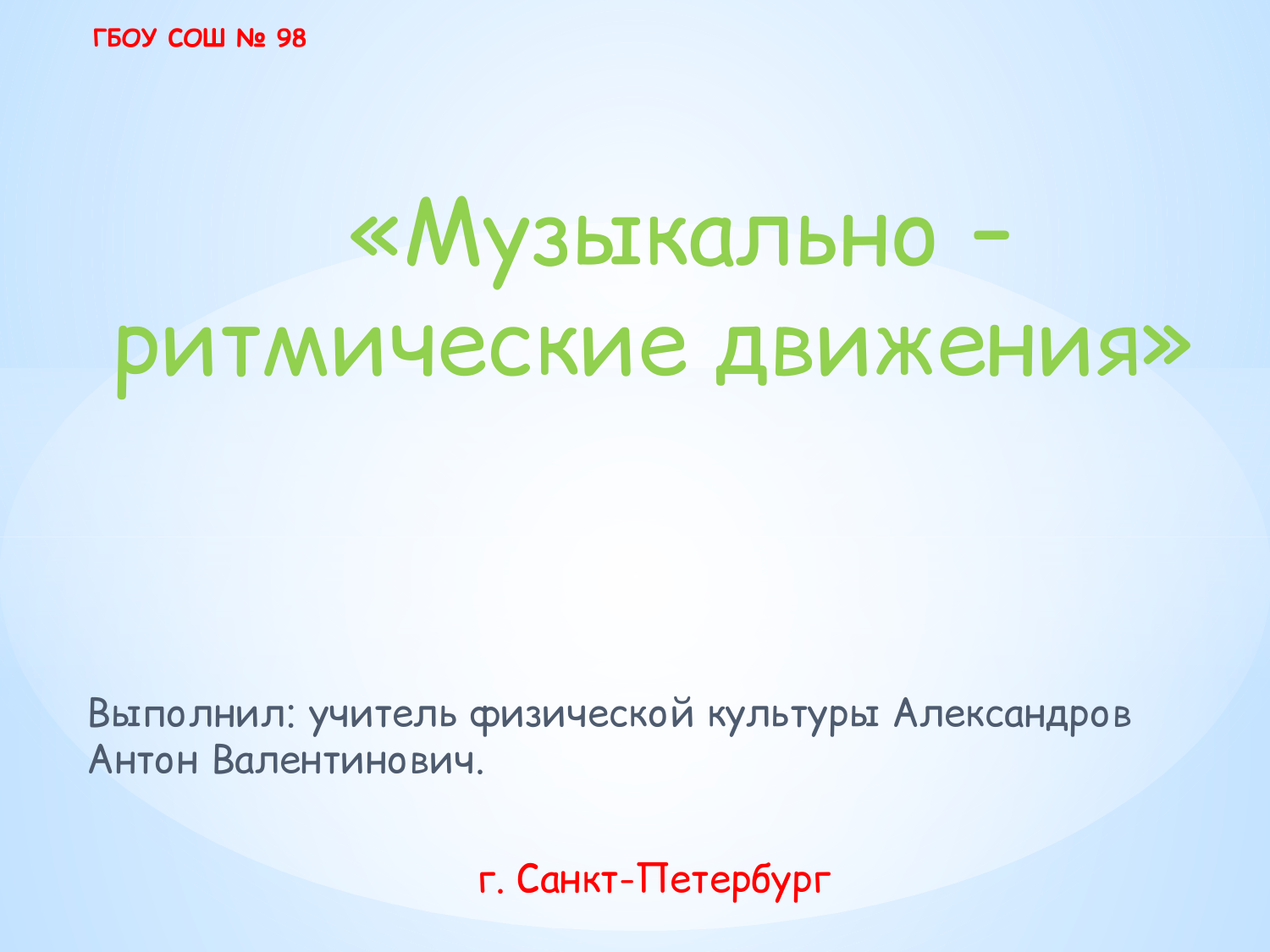

# ГБОУ СОШ № 98

  «Музыкально –ритмические движения»

Выполнил: учитель физической культуры Александров Антон Валентинович.

г. Санкт-Петербург